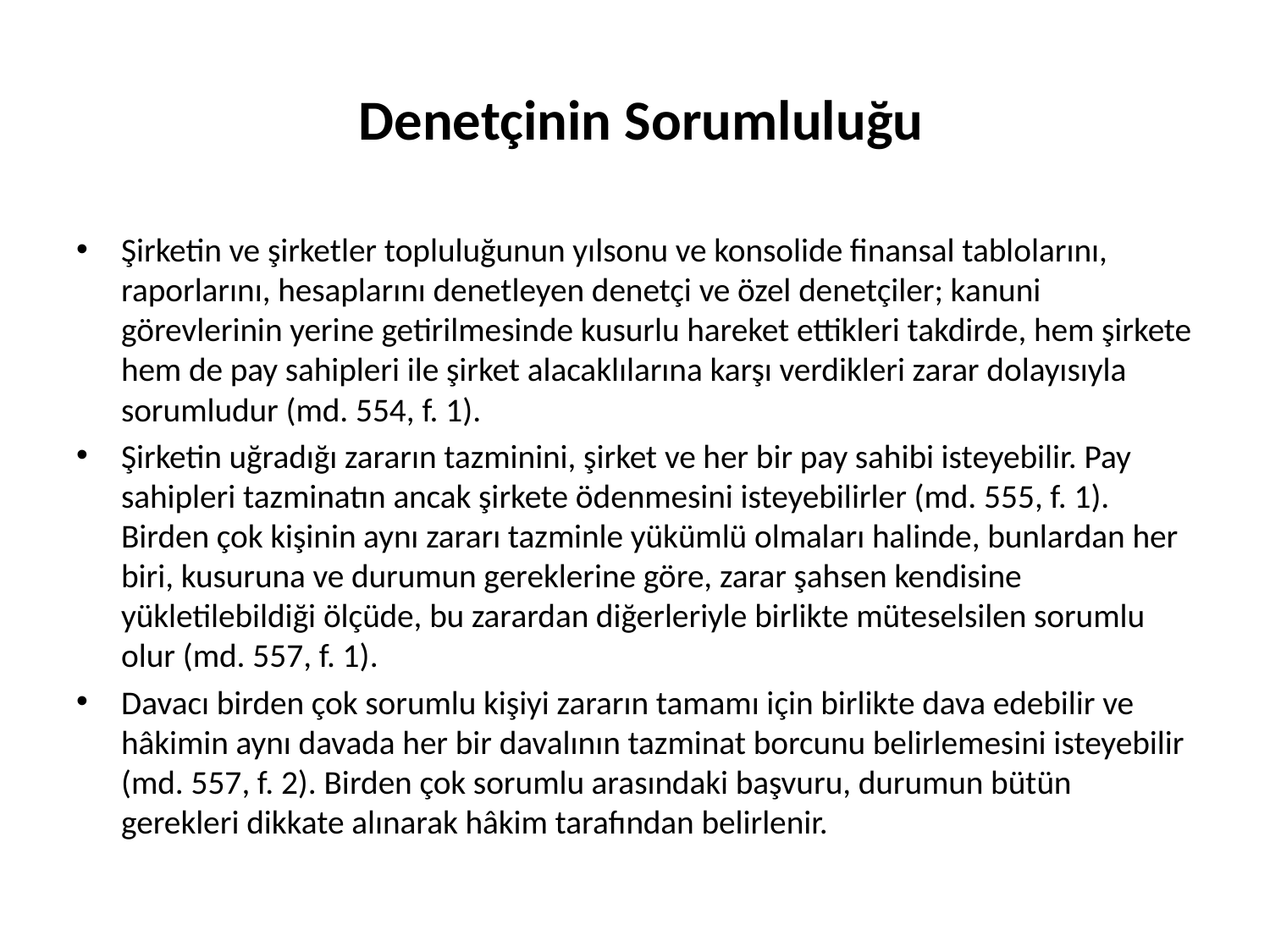

# Denetçinin Sorumluluğu
Şirketin ve şirketler topluluğunun yılsonu ve konsolide finansal tablolarını, raporlarını, hesaplarını denetleyen denetçi ve özel denetçiler; kanuni görevlerinin yerine getirilmesinde kusurlu hareket ettikleri takdirde, hem şirkete hem de pay sahipleri ile şirket alacaklılarına karşı verdikleri zarar dolayısıyla sorumludur (md. 554, f. 1).
Şirketin uğradığı zararın tazminini, şirket ve her bir pay sahibi isteyebilir. Pay sahipleri tazminatın ancak şirkete ödenmesini isteyebilirler (md. 555, f. 1). Birden çok kişinin aynı zararı tazminle yükümlü olmaları halinde, bunlardan her biri, kusuruna ve durumun gereklerine göre, zarar şahsen kendisine yükletilebildiği ölçüde, bu zarardan diğerleriyle birlikte müteselsilen sorumlu olur (md. 557, f. 1).
Davacı birden çok sorumlu kişiyi zararın tamamı için birlikte dava edebilir ve hâkimin aynı davada her bir davalının tazminat borcunu belirlemesini isteyebilir (md. 557, f. 2). Birden çok sorumlu arasındaki başvuru, durumun bütün gerekleri dikkate alınarak hâkim tarafından belirlenir.